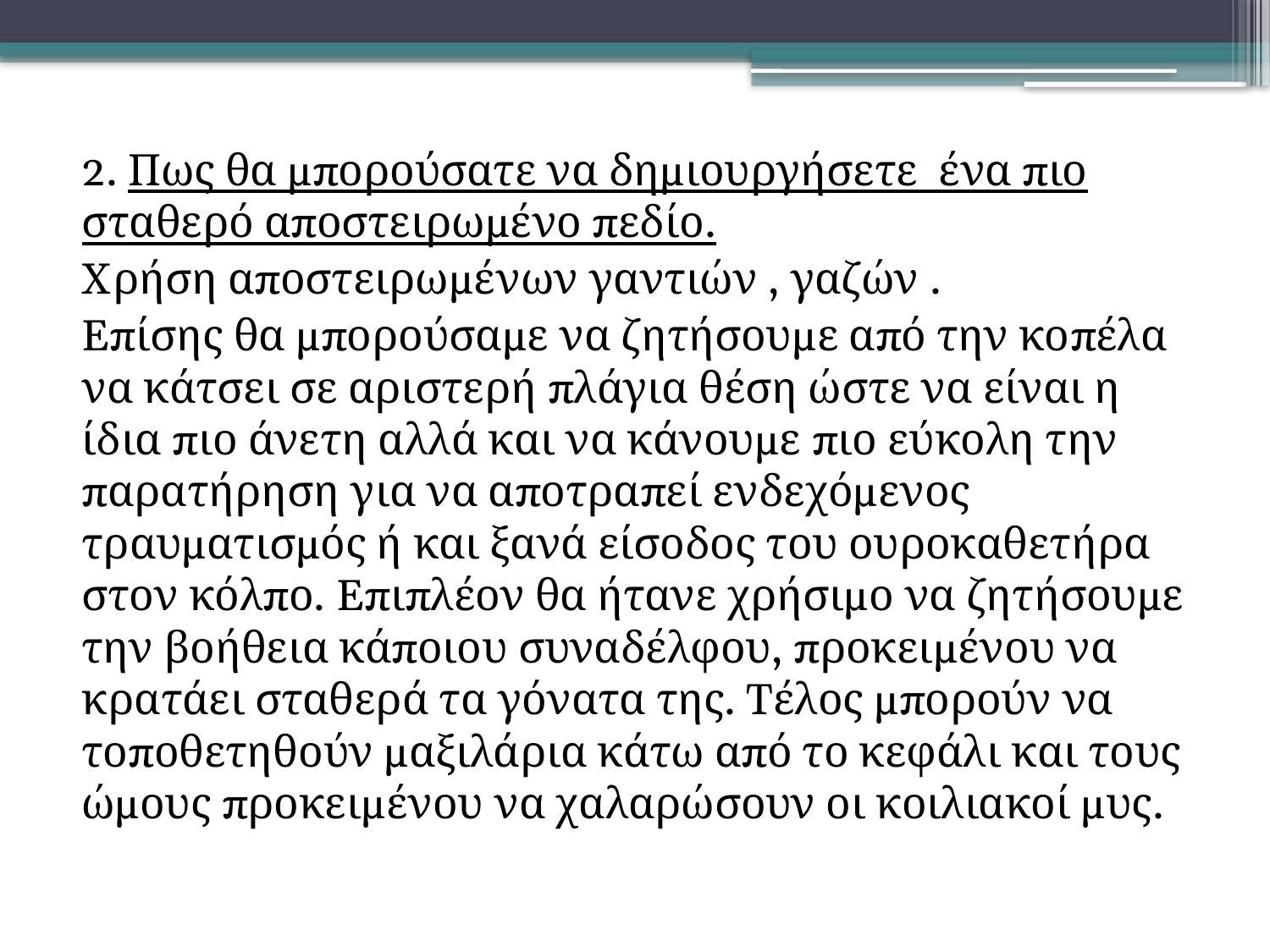

2. Πως θα μπορούσατε να δημιουργήσετε  ένα πιο σταθερό αποστειρωμένο πεδίο.
Χρήση αποστειρωμένων γαντιών , γαζών .
Επίσης θα μπορούσαμε να ζητήσουμε από την κοπέλα να κάτσει σε αριστερή πλάγια θέση ώστε να είναι η ίδια πιο άνετη αλλά και να κάνουμε πιο εύκολη την παρατήρηση για να αποτραπεί ενδεχόμενος τραυματισμός ή και ξανά είσοδος του ουροκαθετήρα στον κόλπο. Επιπλέον θα ήτανε χρήσιμο να ζητήσουμε την βοήθεια κάποιου συναδέλφου, προκειμένου να κρατάει σταθερά τα γόνατα της. Τέλος μπορούν να τοποθετηθούν μαξιλάρια κάτω από το κεφάλι και τους ώμους προκειμένου να χαλαρώσουν οι κοιλιακοί μυς.